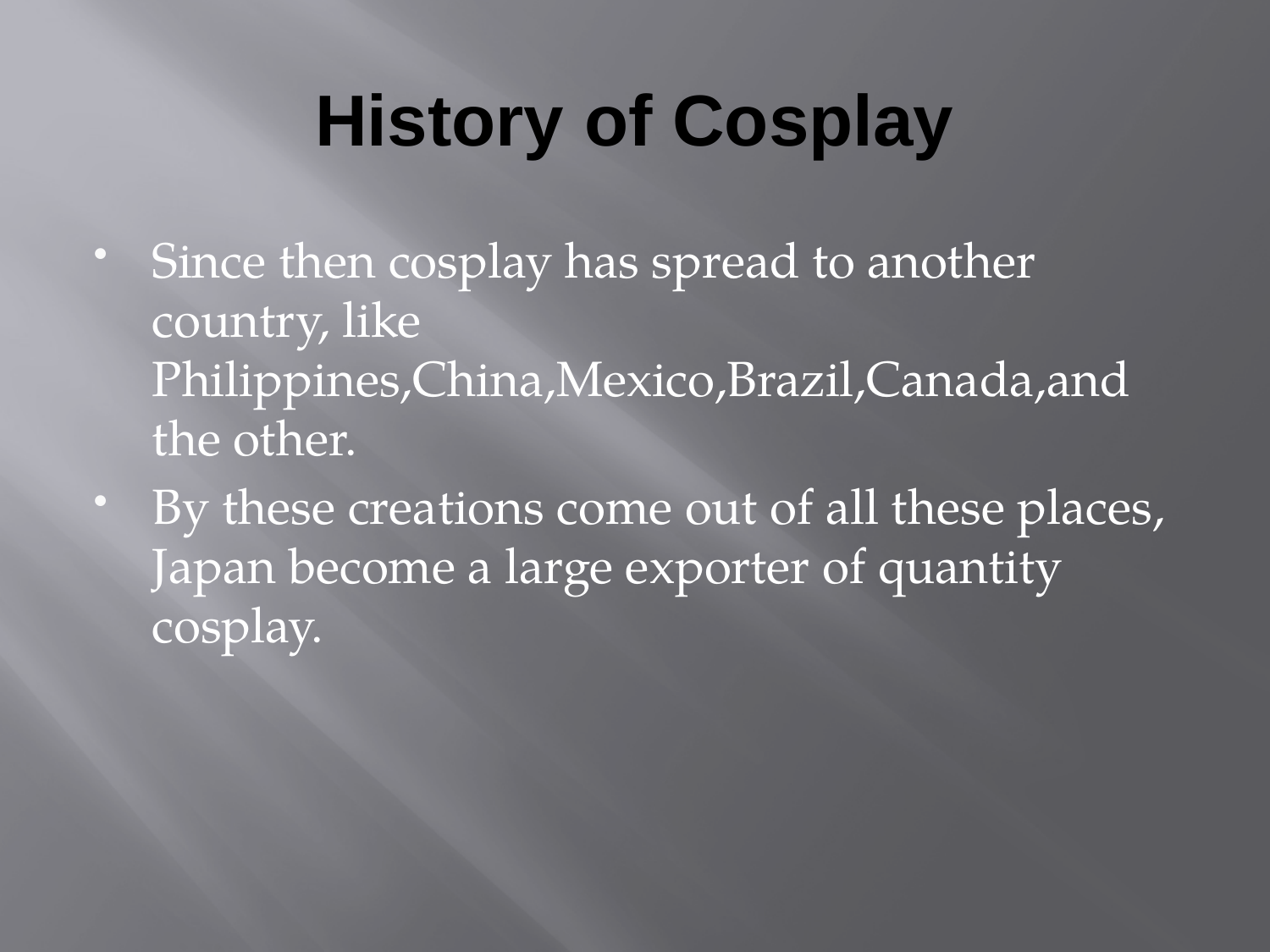

# History of Cosplay
Since then cosplay has spread to another country, like Philippines,China,Mexico,Brazil,Canada,and the other.
By these creations come out of all these places, Japan become a large exporter of quantity cosplay.